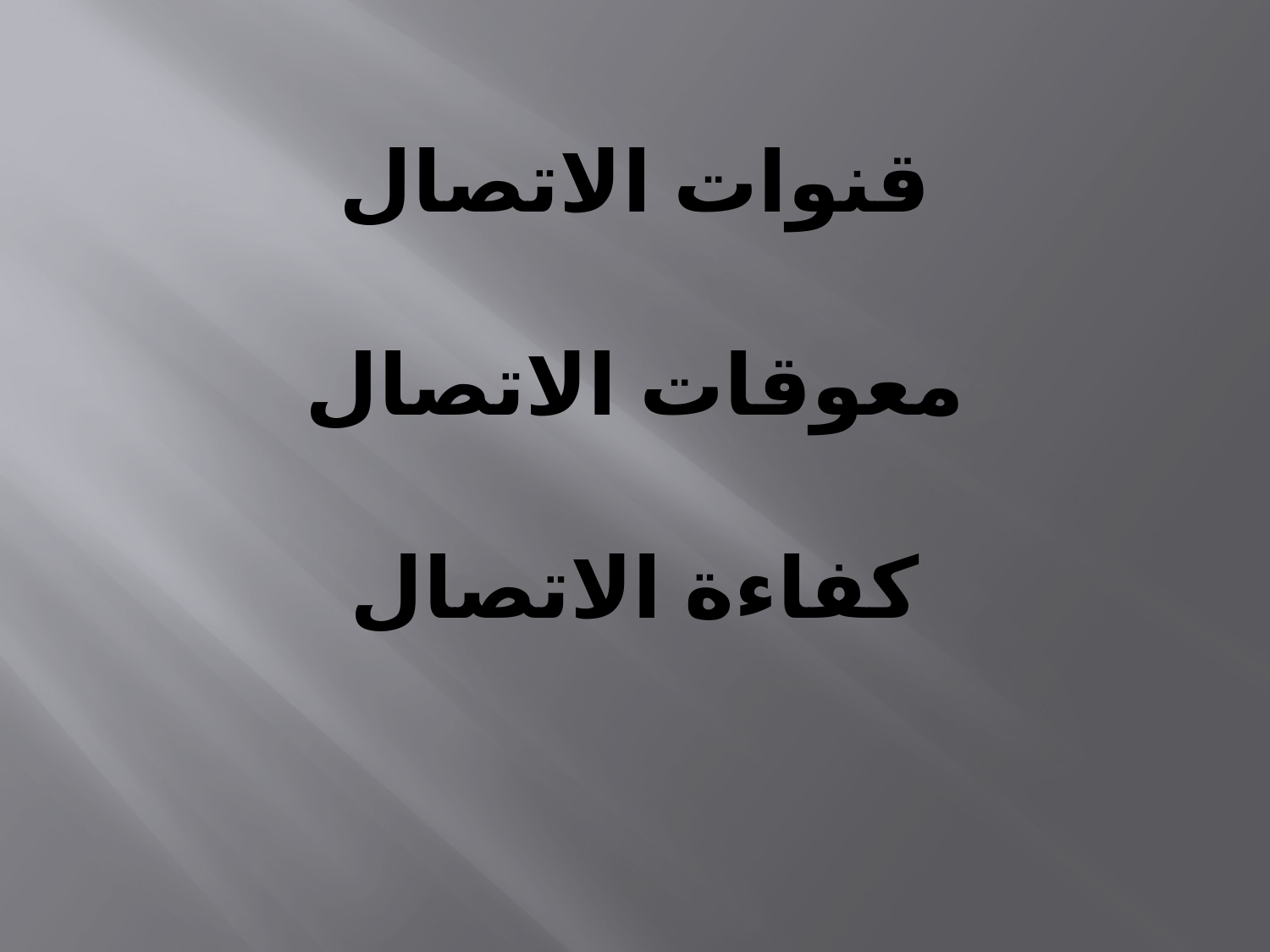

# قنوات الاتصال معوقات الاتصال كفاءة الاتصال